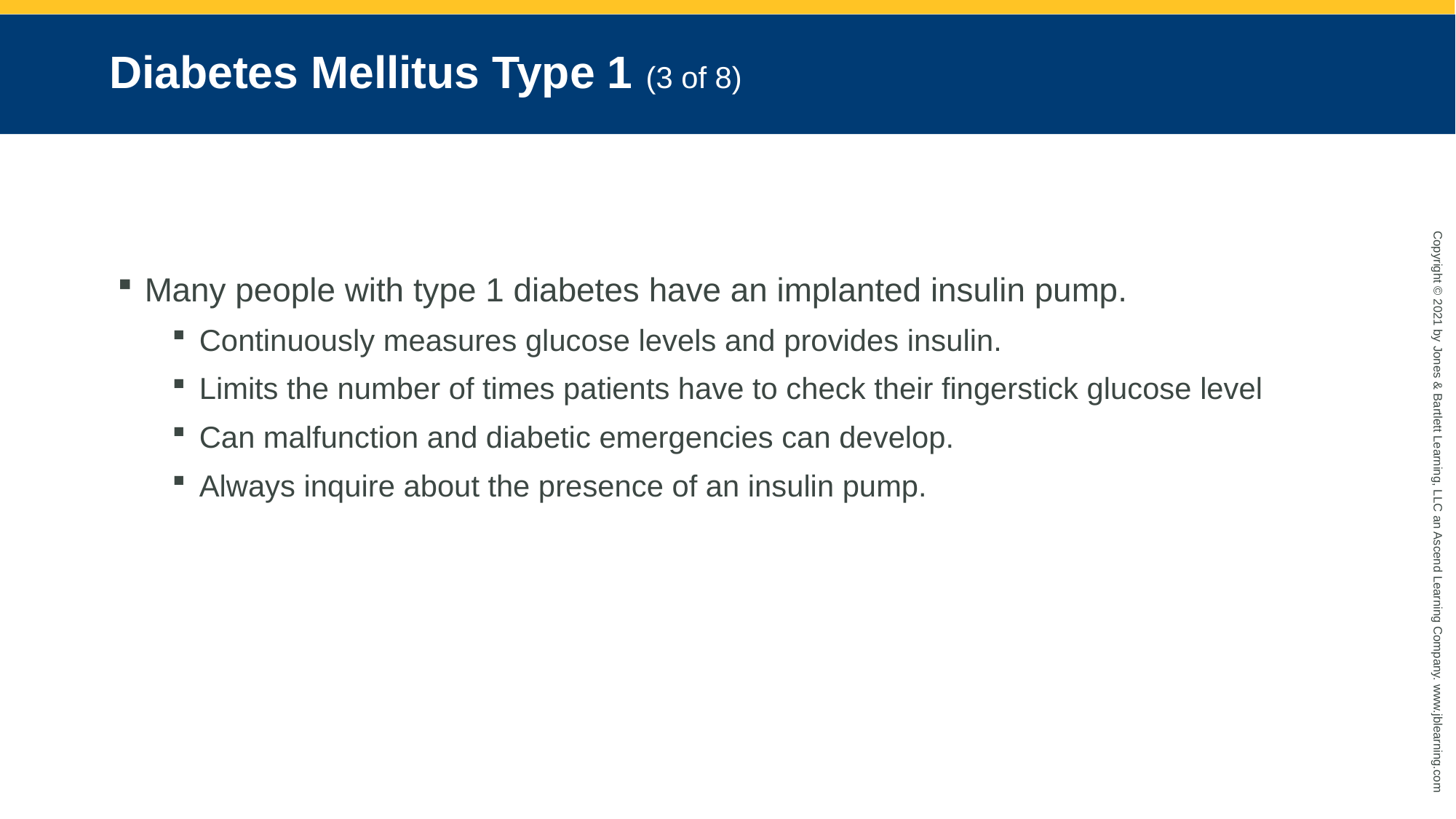

# Diabetes Mellitus Type 1 (3 of 8)
Many people with type 1 diabetes have an implanted insulin pump.
Continuously measures glucose levels and provides insulin.
Limits the number of times patients have to check their fingerstick glucose level
Can malfunction and diabetic emergencies can develop.
Always inquire about the presence of an insulin pump.